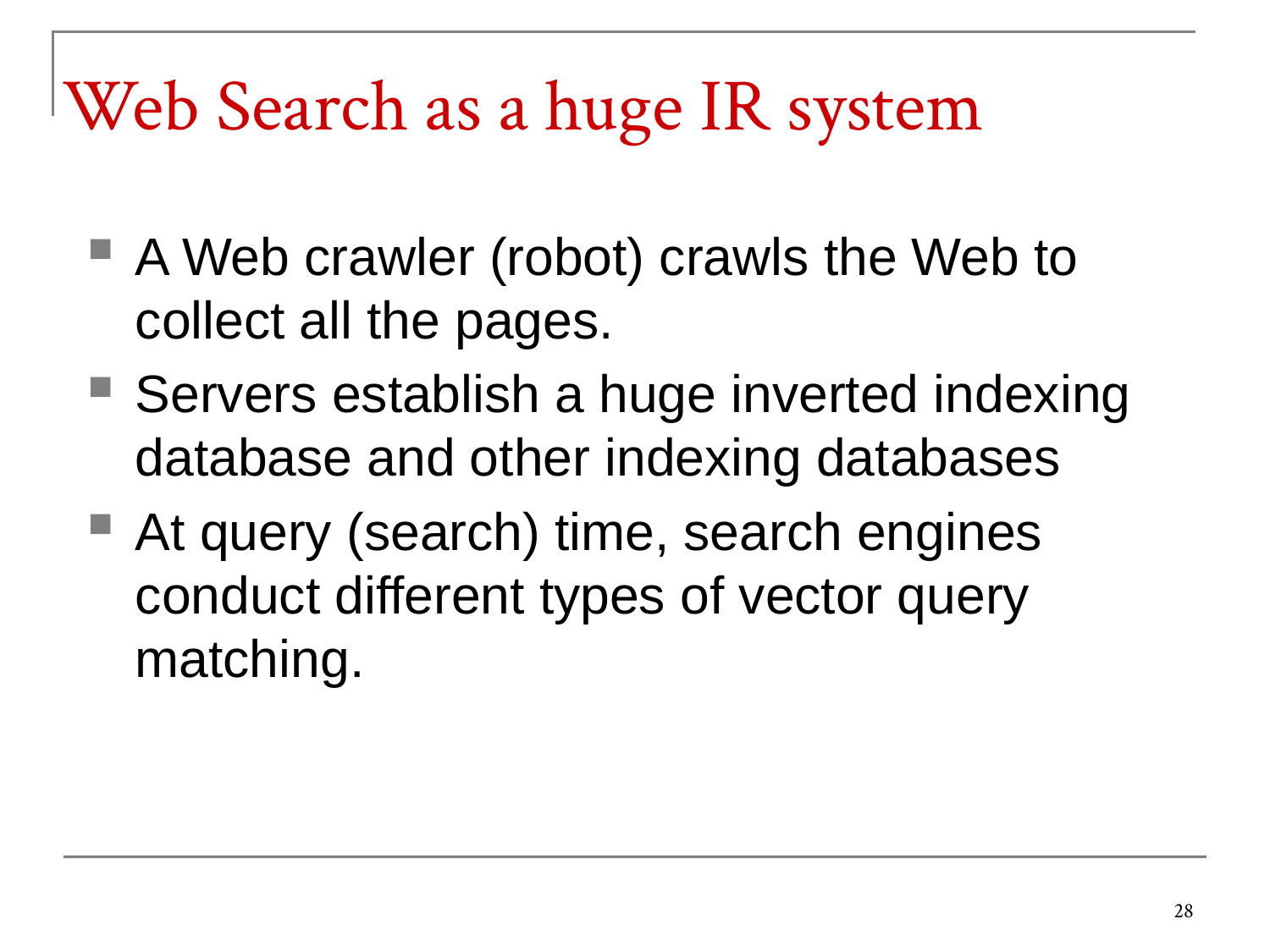

# Web Search as a huge IR system
A Web crawler (robot) crawls the Web to collect all the pages.
Servers establish a huge inverted indexing database and other indexing databases
At query (search) time, search engines conduct different types of vector query matching.
28